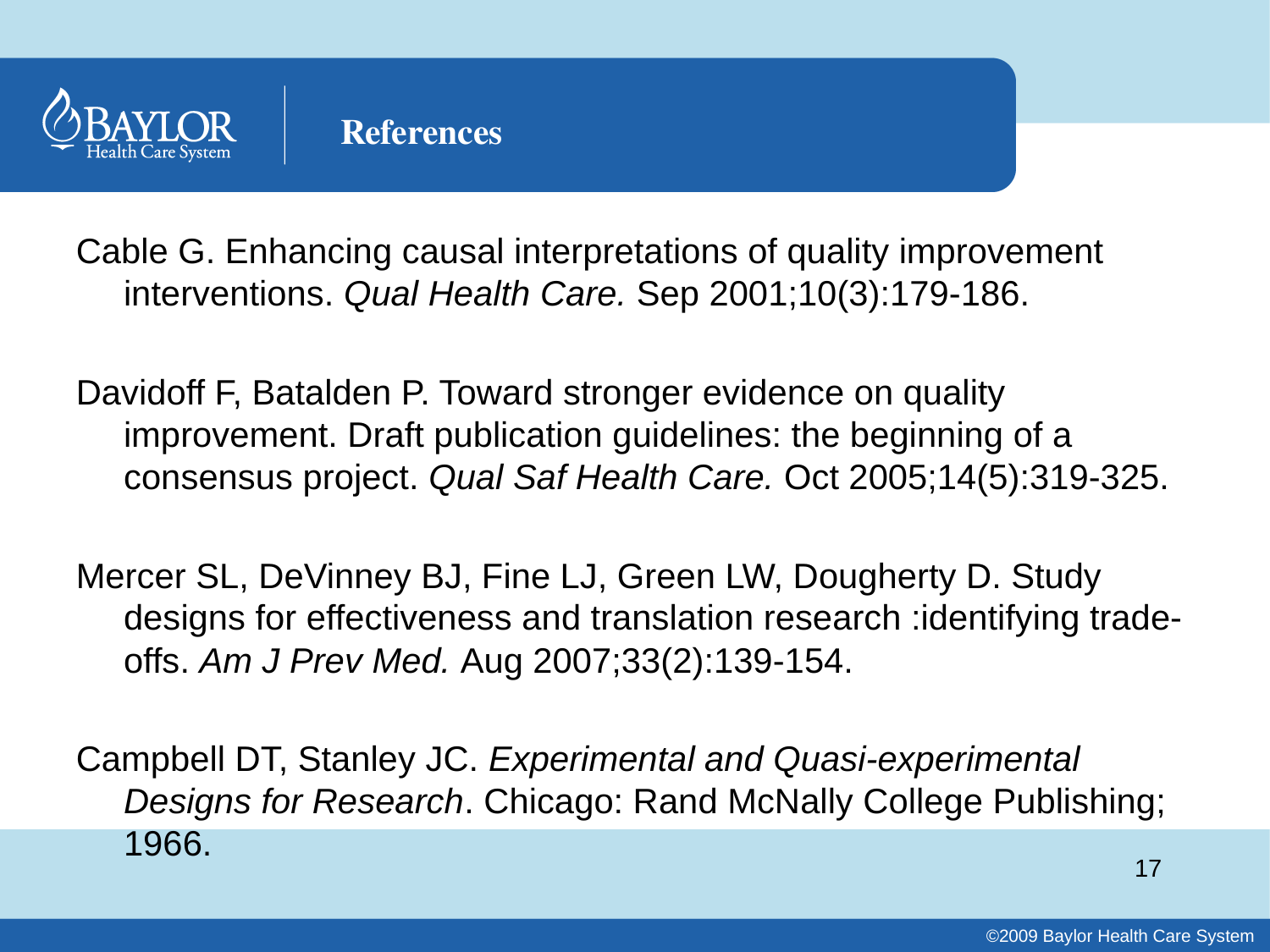

# References
Cable G. Enhancing causal interpretations of quality improvement interventions. Qual Health Care. Sep 2001;10(3):179-186.

Davidoff F, Batalden P. Toward stronger evidence on quality improvement. Draft publication guidelines: the beginning of a consensus project. Qual Saf Health Care. Oct 2005;14(5):319-325.

Mercer SL, DeVinney BJ, Fine LJ, Green LW, Dougherty D. Study designs for effectiveness and translation research :identifying trade-offs. Am J Prev Med. Aug 2007;33(2):139-154.

Campbell DT, Stanley JC. Experimental and Quasi-experimental Designs for Research. Chicago: Rand McNally College Publishing; 1966.

17